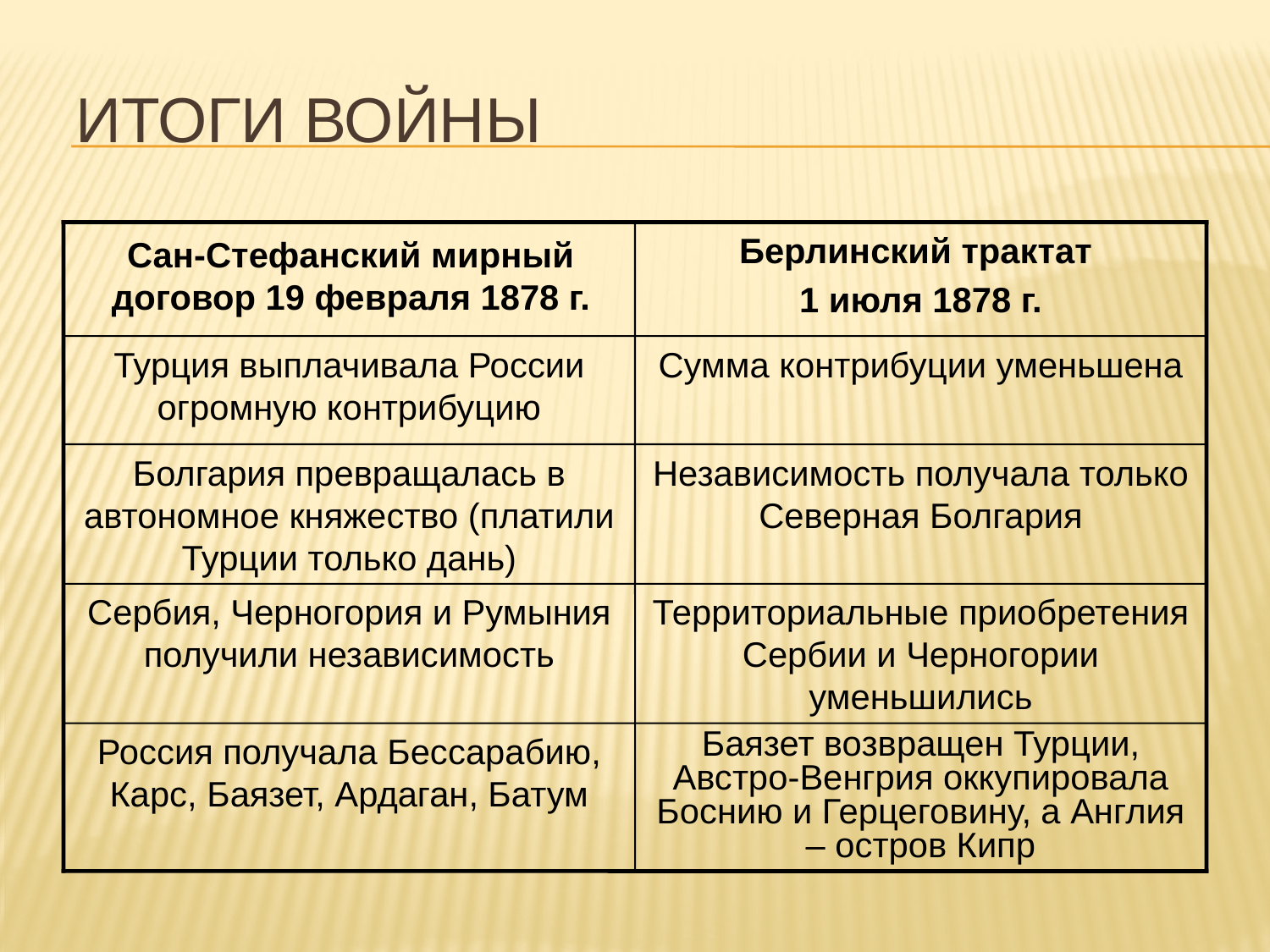

# Итоги войны

Берлинский трактат
1 июля 1878 г.

Сан-Стефанский мирный договор 19 февраля 1878 г.
Турция выплачивала России огромную контрибуцию

Сумма контрибуции уменьшена
Болгария превращалась в автономное княжество (платили Турции только дань)

Независимость получала только Северная Болгария
Сербия, Черногория и Румыния получили независимость

Территориальные приобретения Сербии и Черногории уменьшились
Россия получала Бессарабию, Карс, Баязет, Ардаган, Батум

Баязет возвращен Турции, Австро-Венгрия оккупировала Боснию и Герцеговину, а Англия – остров Кипр